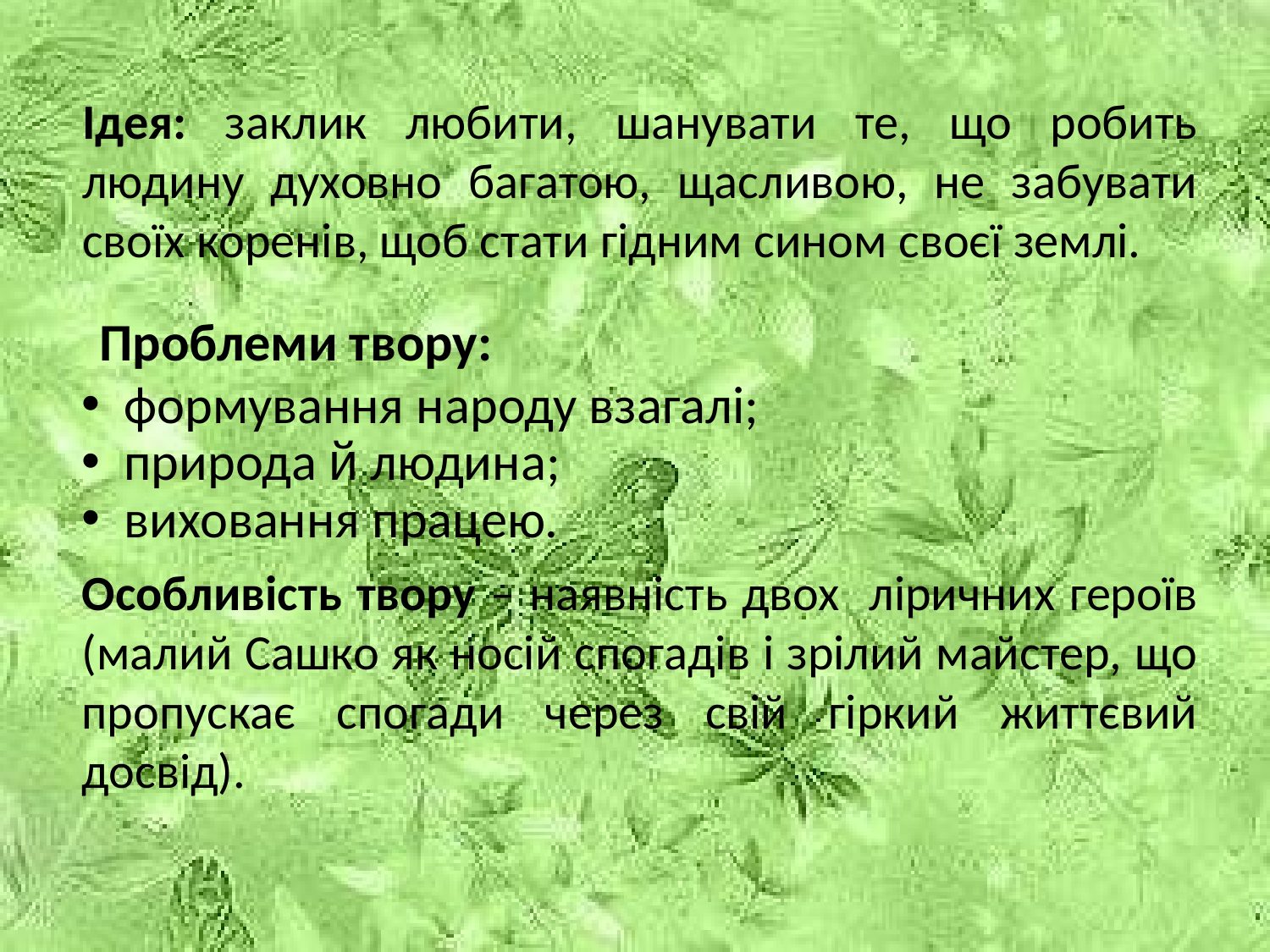

# Ідея: заклик любити, шанувати те, що робить людину духовно багатою, щасливою, не забувати своїх коренів, щоб стати гідним сином своєї землі.
 Проблеми твору:
 формування народу взагалі;
 природа й людина;
 виховання працею.

Особливість твору – наявність двох  ліричних героїв (малий Сашко як носій спогадів і зрілий майстер, що пропускає спогади через свій гіркий життєвий досвід).